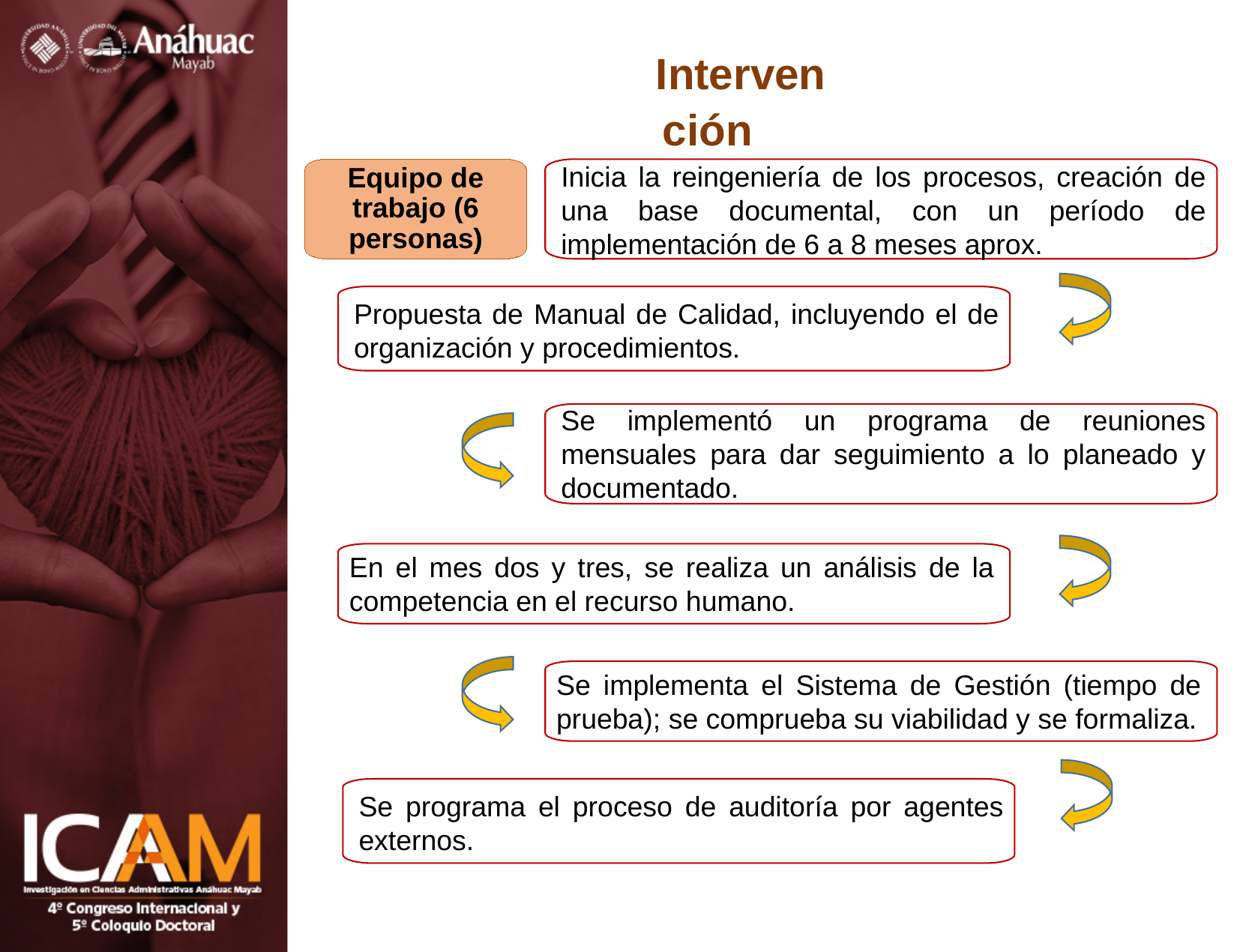

Intervención
Inicia la reingeniería de los procesos, creación de una base documental, con un período de implementación de 6 a 8 meses aprox.
Equipo de trabajo (6 personas)

Propuesta de Manual de Calidad, incluyendo el de organización y procedimientos.
Se implementó un programa de reuniones mensuales para dar seguimiento a lo planeado y documentado.

En el mes dos y tres, se realiza un análisis de la competencia en el recurso humano.

Se implementa el Sistema de Gestión (tiempo de prueba); se comprueba su viabilidad y se formaliza.

Se programa el proceso de auditoría por agentes externos.